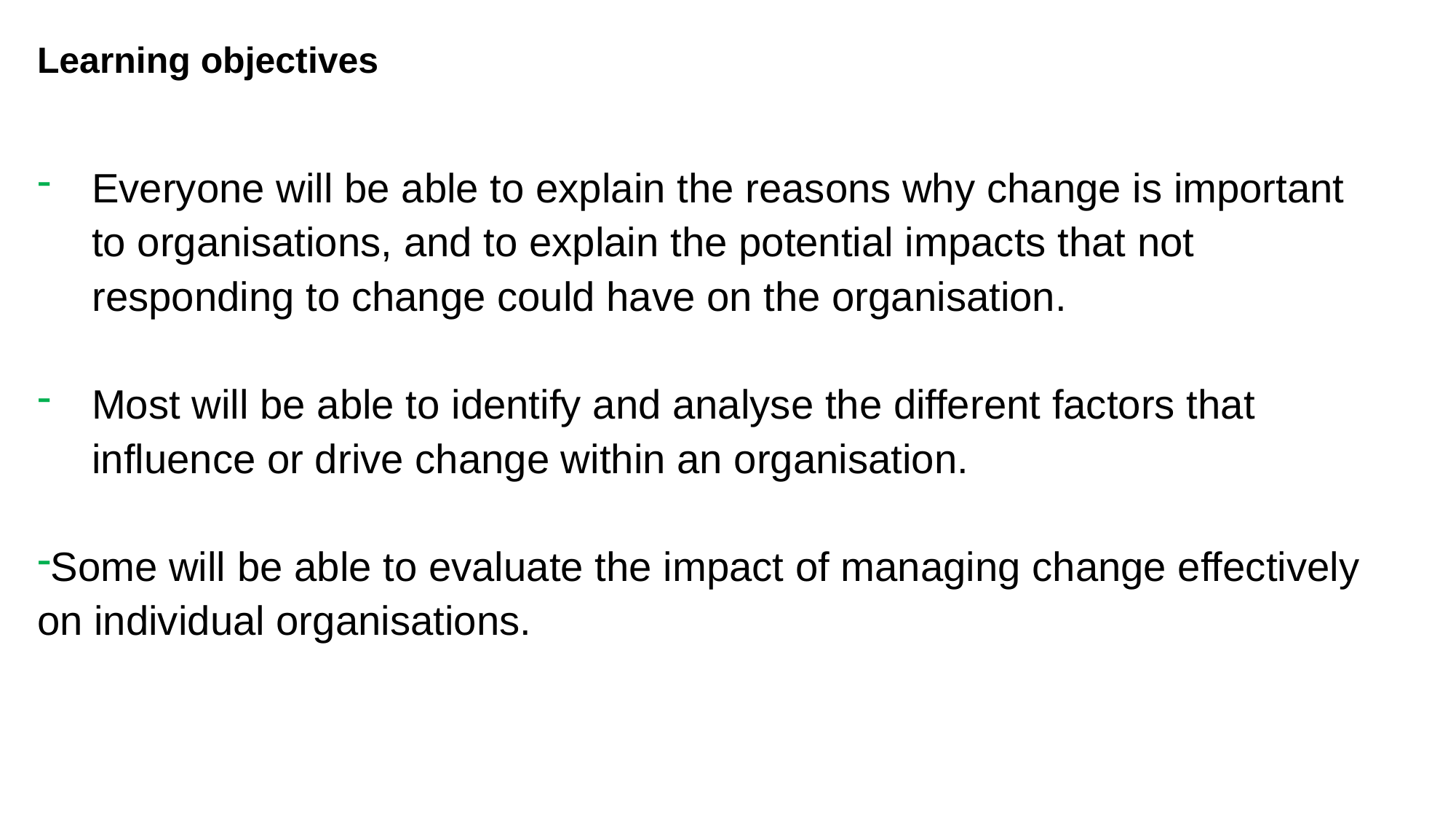

# Learning objectives
Everyone will be able to explain the reasons why change is important to organisations, and to explain the potential impacts that not responding to change could have on the organisation.

Most will be able to identify and analyse the different factors that influence or drive change within an organisation.

Some will be able to evaluate the impact of managing change effectively on individual organisations.